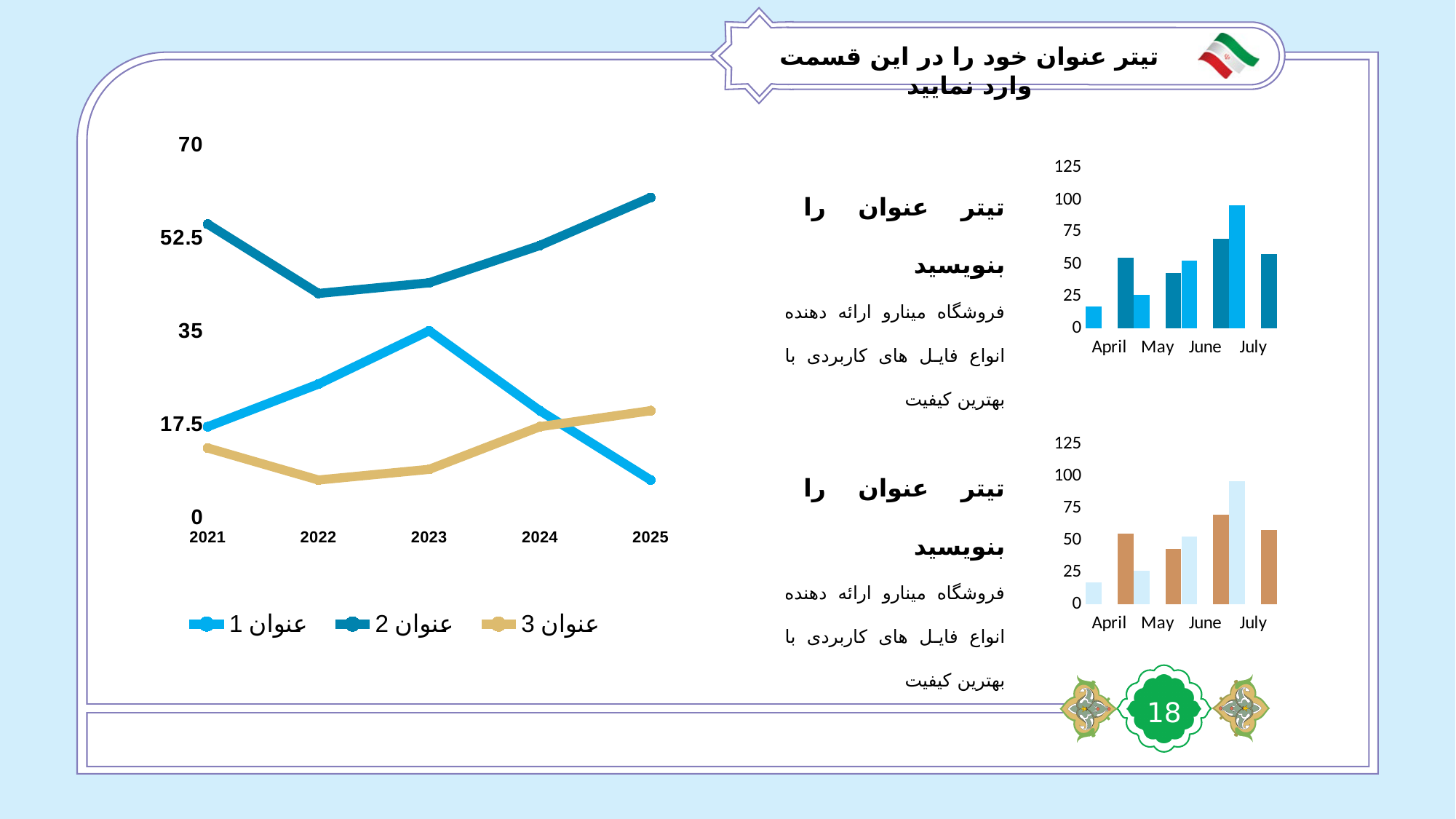

تیتر عنوان خود را در این قسمت وارد نمایید

### Chart

| Category | عنوان 1 | عنوان 2 | عنوان 3 |
|---|---|---|---|
| 2021 | 17.0 | 55.0 | 13.0 |
| 2022 | 25.0 | 42.0 | 7.0 |
| 2023 | 35.0 | 44.0 | 9.0 |
| 2024 | 20.0 | 51.0 | 17.0 |
| 2025 | 7.0 | 60.0 | 20.0 |

### Chart

| Category | Region 1 | Region 2 |
|---|---|---|
| April | 17.0 | 55.0 |
| May | 26.0 | 43.0 |
| June | 53.0 | 70.0 |
| July | 96.0 | 58.0 |
تیتر عنوان را بنویسید
فروشگاه مینارو ارائه دهنده انواع فایل های کاربردی با بهترین کیفیت

### Chart

| Category | Region 1 | Region 2 |
|---|---|---|
| April | 17.0 | 55.0 |
| May | 26.0 | 43.0 |
| June | 53.0 | 70.0 |
| July | 96.0 | 58.0 |
تیتر عنوان را بنویسید
فروشگاه مینارو ارائه دهنده انواع فایل های کاربردی با بهترین کیفیت
18